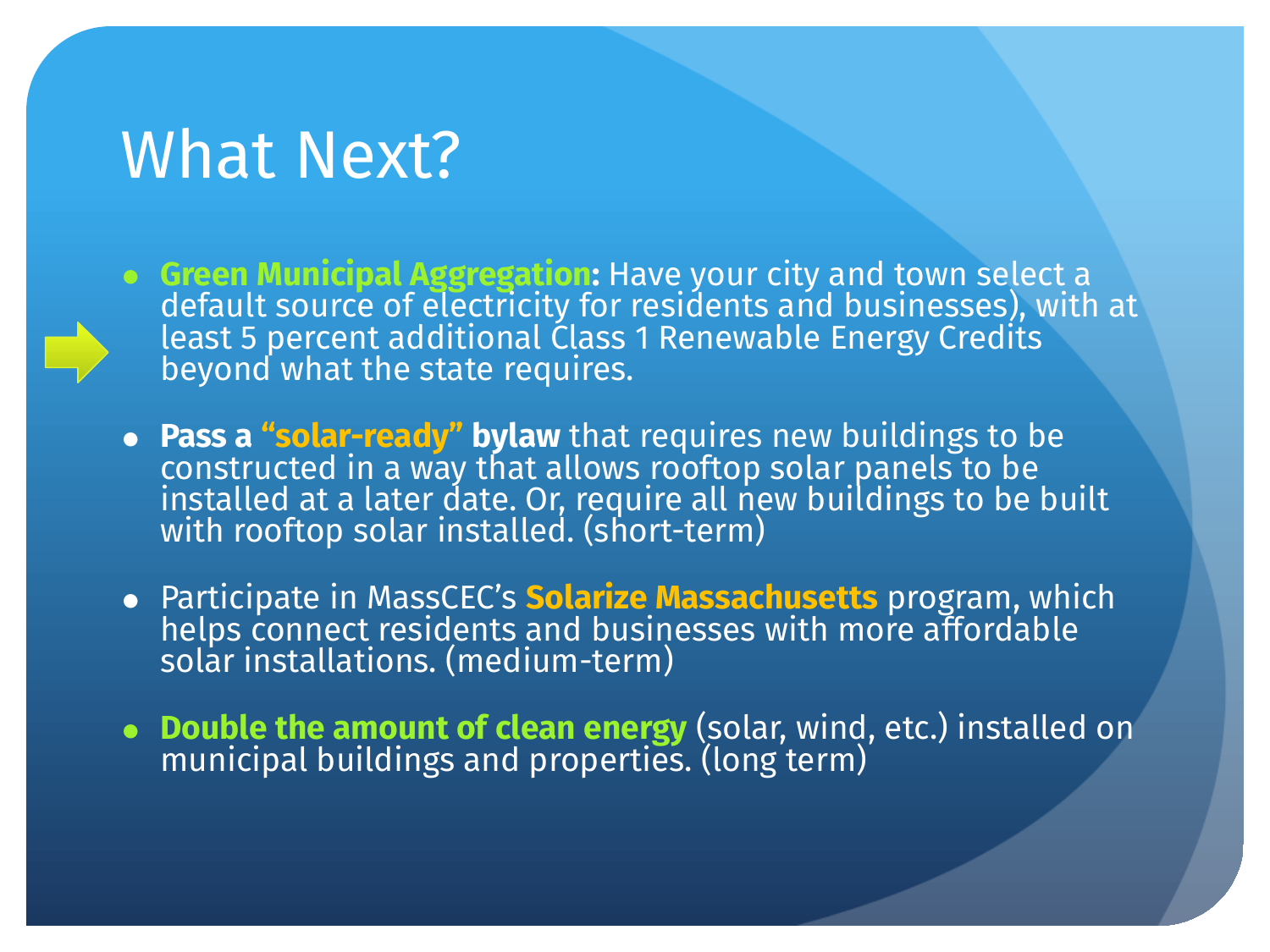

# What Next?
Green Municipal Aggregation: Have your city and town select a default source of electricity for residents and businesses), with at least 5 percent additional Class 1 Renewable Energy Credits beyond what the state requires.
Pass a “solar-ready” bylaw that requires new buildings to be constructed in a way that allows rooftop solar panels to be installed at a later date. Or, require all new buildings to be built with rooftop solar installed. (short-term)
Participate in MassCEC’s Solarize Massachusetts program, which helps connect residents and businesses with more affordable solar installations. (medium-term)
Double the amount of clean energy (solar, wind, etc.) installed on municipal buildings and properties. (long term)